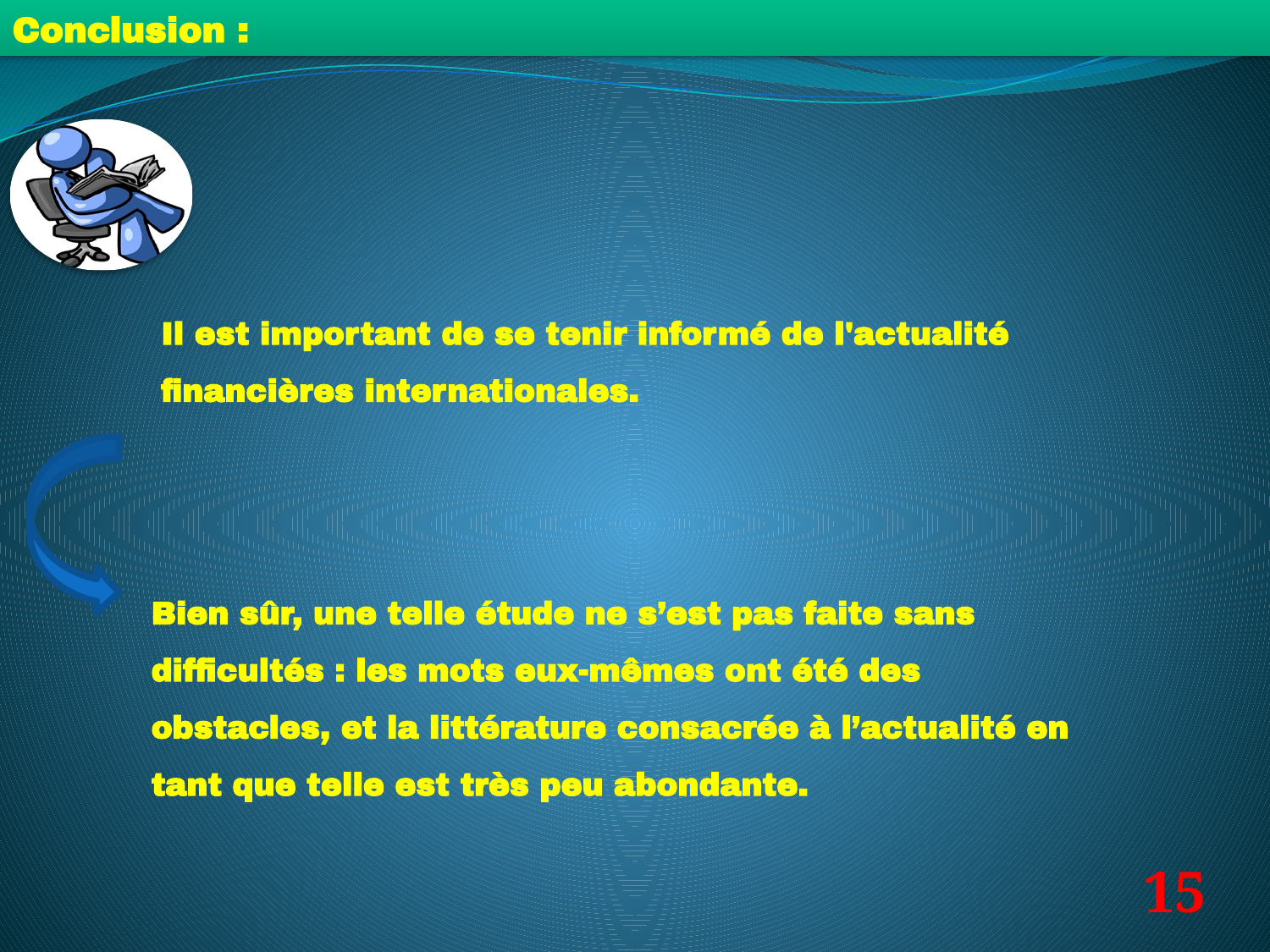

Conclusion :

Il est important de se tenir informé de l'actualité
financières internationales.

Bien sûr, une telle étude ne s’est pas faite sans difficultés : les mots eux-mêmes ont été des obstacles, et la littérature consacrée à l’actualité en tant que telle est très peu abondante.
15